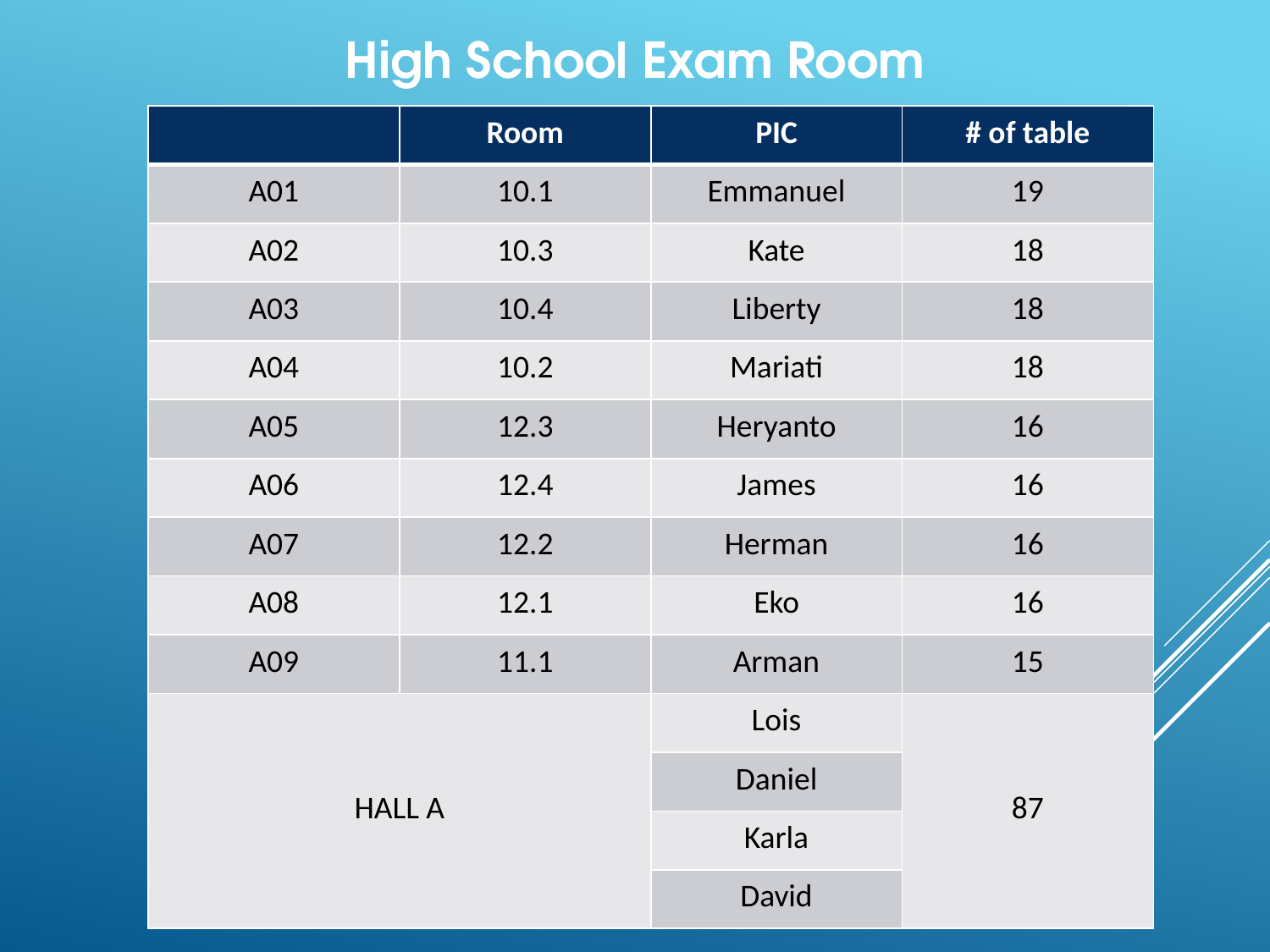

High School Exam Room
|  | Room | PIC | # of table |
| --- | --- | --- | --- |
| A01 | 10.1 | Emmanuel | 19 |
| A02 | 10.3 | Kate | 18 |
| A03 | 10.4 | Liberty | 18 |
| A04 | 10.2 | Mariati | 18 |
| A05 | 12.3 | Heryanto | 16 |
| A06 | 12.4 | James | 16 |
| A07 | 12.2 | Herman | 16 |
| A08 | 12.1 | Eko | 16 |
| A09 | 11.1 | Arman | 15 |
| HALL A |  | Lois | 87 |
|  |  | Daniel |  |
|  |  | Karla |  |
|  |  | David |  |